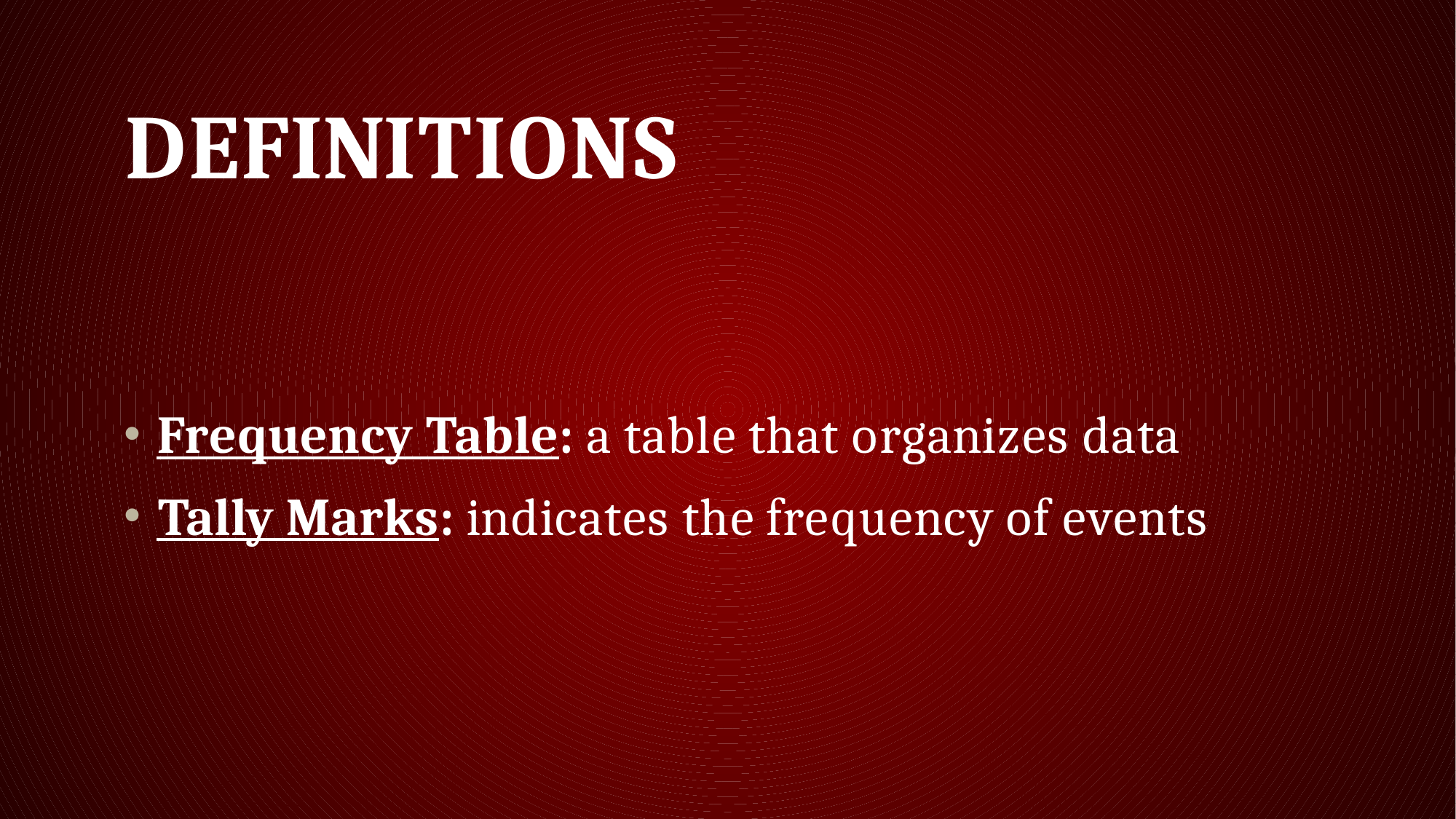

# Definitions
Frequency Table: a table that organizes data
Tally Marks: indicates the frequency of events